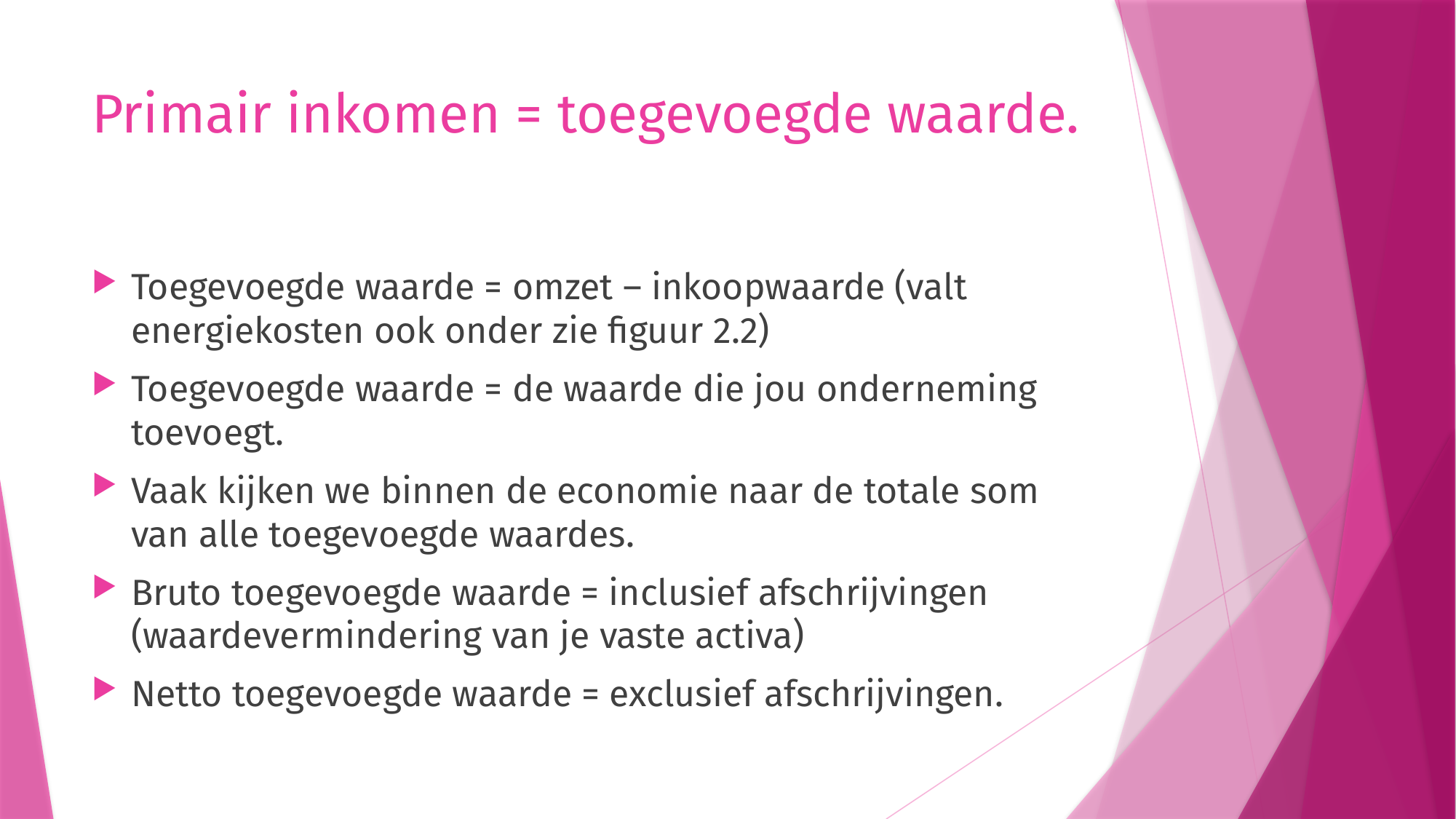

# Primair inkomen = toegevoegde waarde.
Toegevoegde waarde = omzet – inkoopwaarde (valt energiekosten ook onder zie figuur 2.2)
Toegevoegde waarde = de waarde die jou onderneming toevoegt.
Vaak kijken we binnen de economie naar de totale som van alle toegevoegde waardes.
Bruto toegevoegde waarde = inclusief afschrijvingen (waardevermindering van je vaste activa)
Netto toegevoegde waarde = exclusief afschrijvingen.